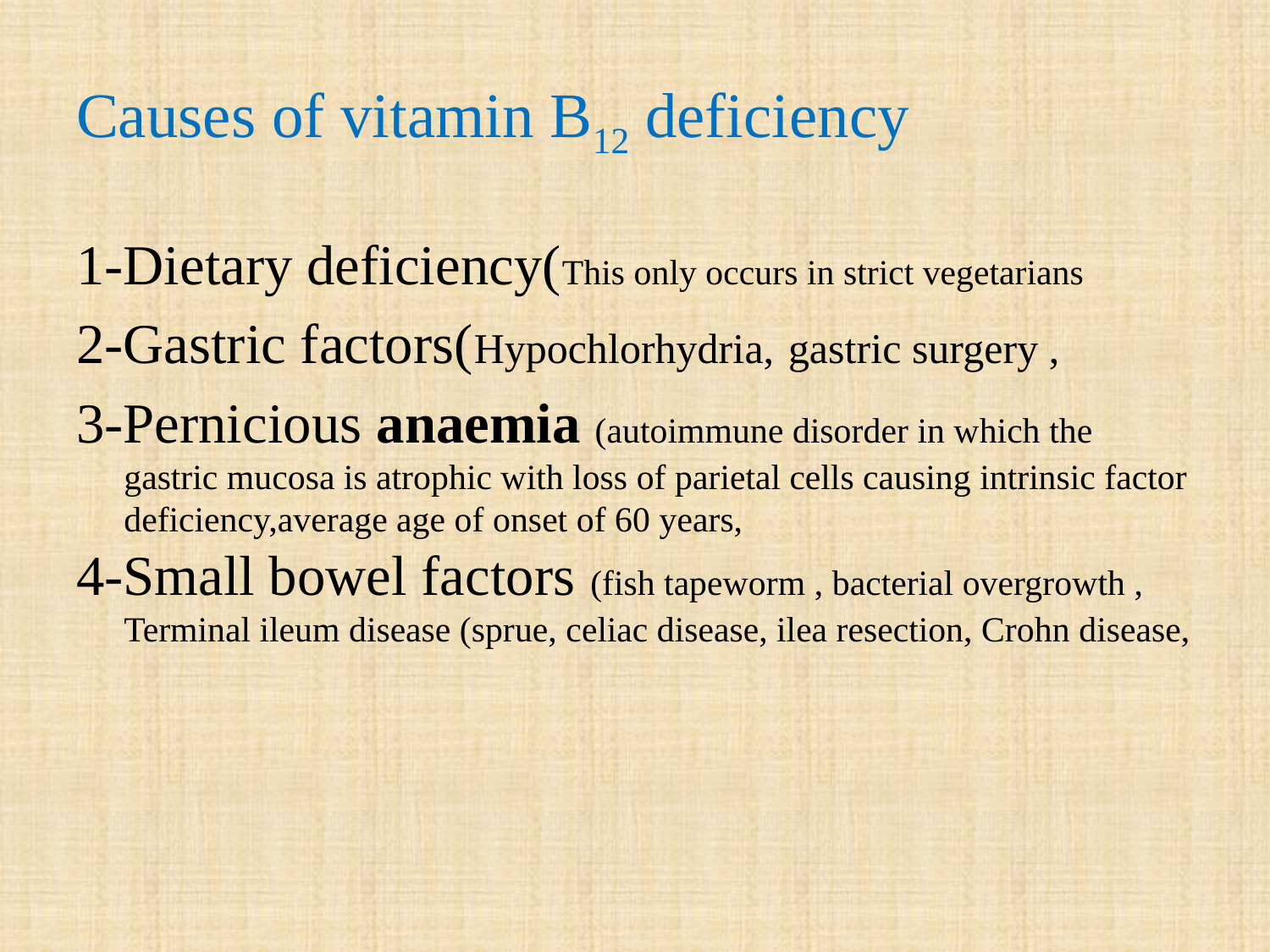

# Causes of vitamin B12 deficiency
1-Dietary deficiency(This only occurs in strict vegetarians
2-Gastric factors(Hypochlorhydria, gastric surgery ,
3-Pernicious anaemia (autoimmune disorder in which the gastric mucosa is atrophic with loss of parietal cells causing intrinsic factor deficiency,average age of onset of 60 years,
4-Small bowel factors (fish tapeworm , bacterial overgrowth , Terminal ileum disease (sprue, celiac disease, ilea resection, Crohn disease,